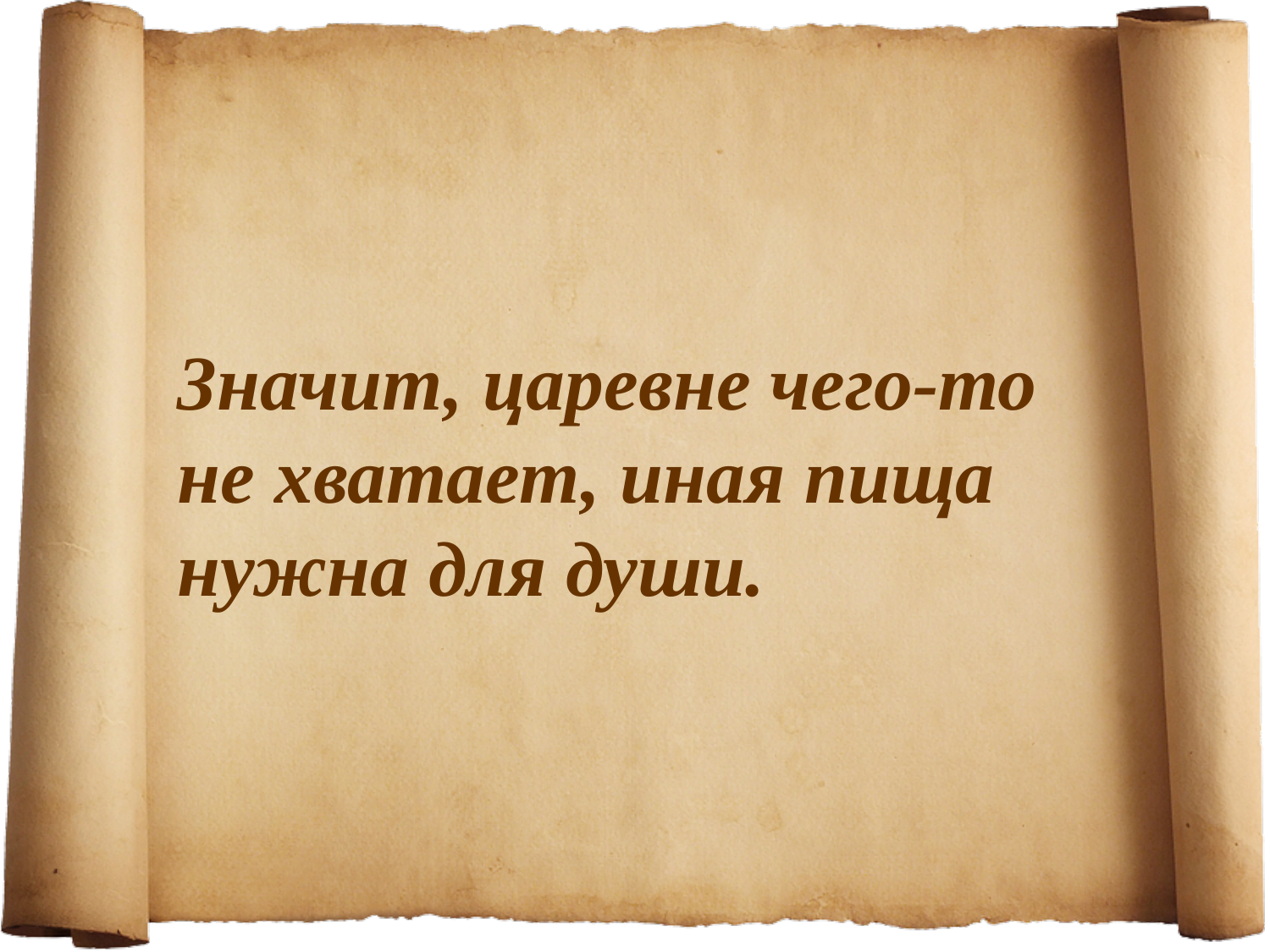

# Значит, царевне чего-то не хватает, иная пища нужна для души.